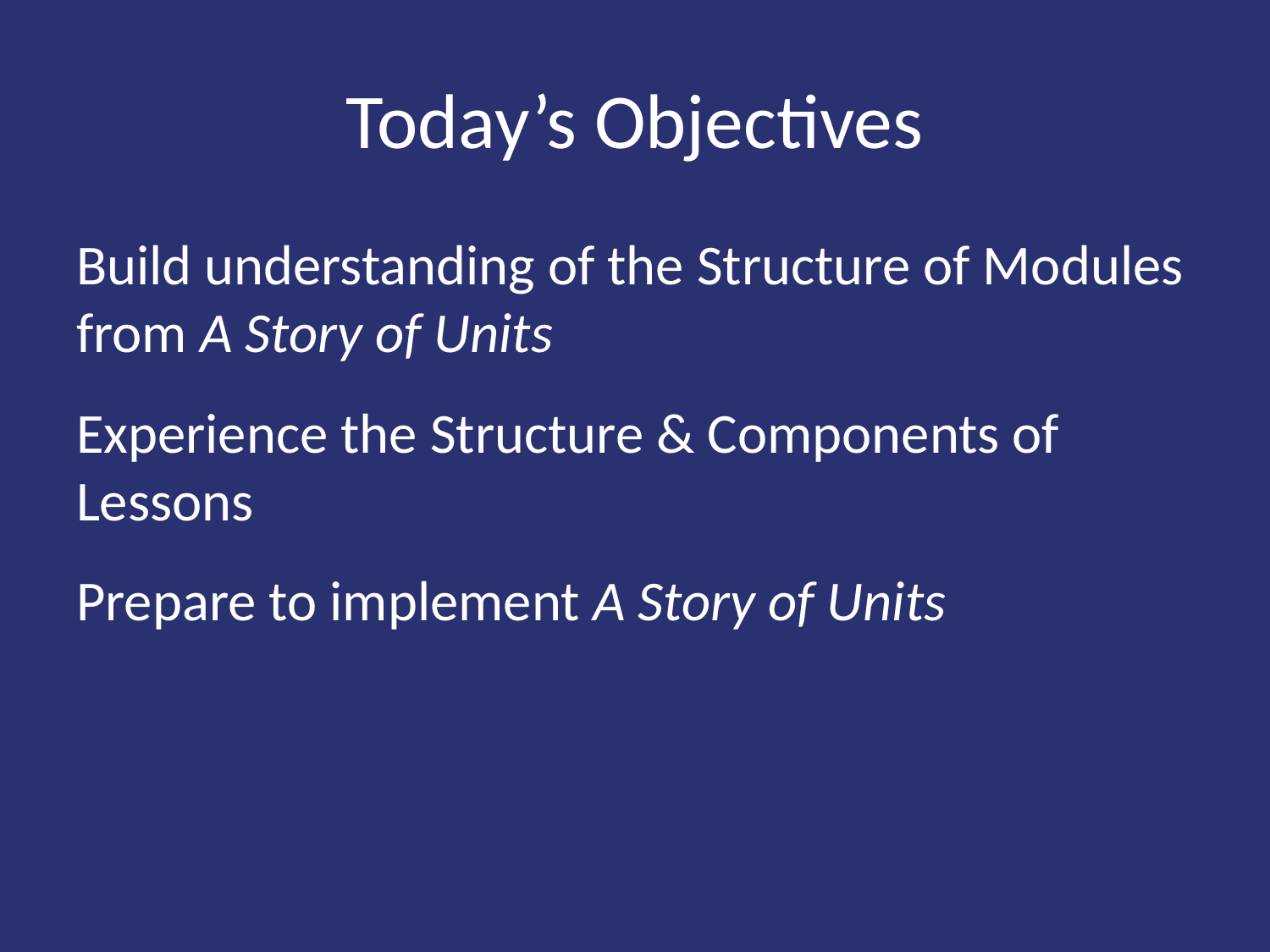

# Today’s Objectives
K – Lesson 9
1ST – Lesson 12
2nd – Lesson 3
3rd – Lesson 10
4th – Lesson 2
5th – Lesson 7

Build understanding of the Structure of Modules from A Story of Units
Experience the Structure & Components of Lessons
Prepare to implement A Story of Units